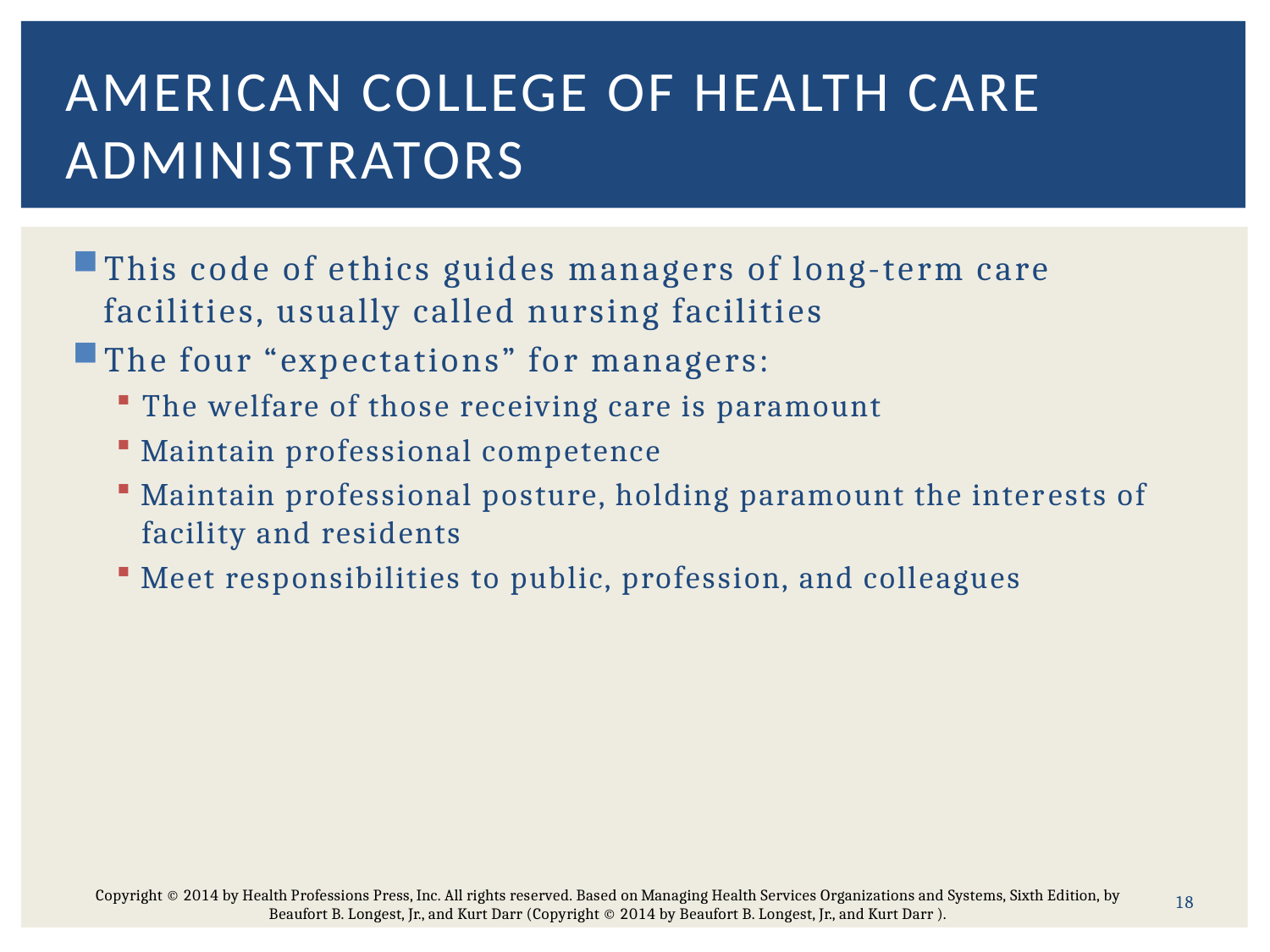

# American college of health care administrators
This code of ethics guides managers of long-term care facilities, usually called nursing facilities
The four “expectations” for managers:
The welfare of those receiving care is paramount
Maintain professional competence
Maintain professional posture, holding paramount the inter­ests of facility and residents
Meet responsibilities to public, profession, and colleagues
18